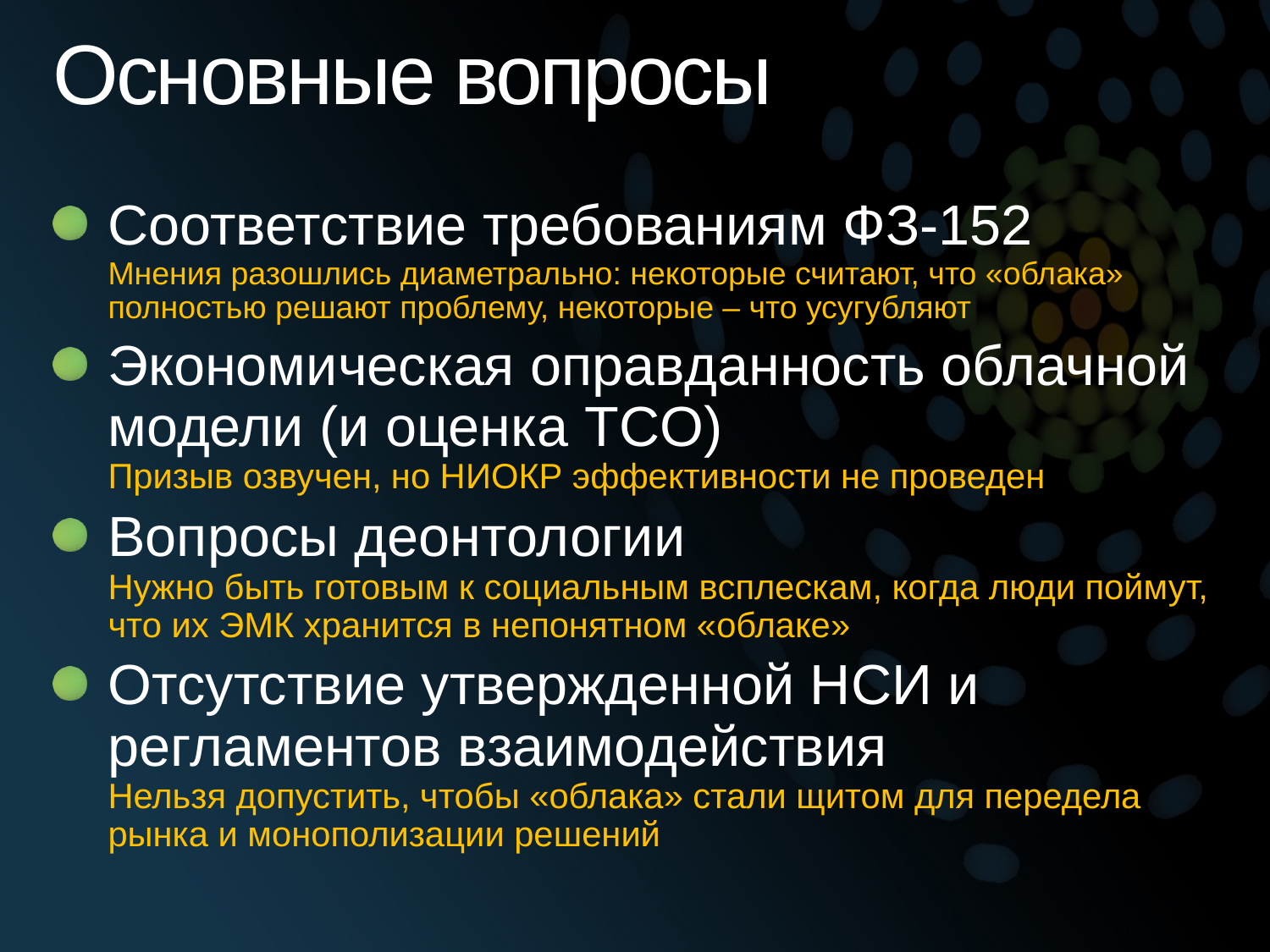

# Основные вопросы
Соответствие требованиям ФЗ-152
Мнения разошлись диаметрально: некоторые считают, что «облака» полностью решают проблему, некоторые – что усугубляют
Экономическая оправданность облачной модели (и оценка TCO)
Призыв озвучен, но НИОКР эффективности не проведен
Вопросы деонтологии
Нужно быть готовым к социальным всплескам, когда люди поймут, что их ЭМК хранится в непонятном «облаке»
Отсутствие утвержденной НСИ и регламентов взаимодействия
Нельзя допустить, чтобы «облака» стали щитом для передела рынка и монополизации решений